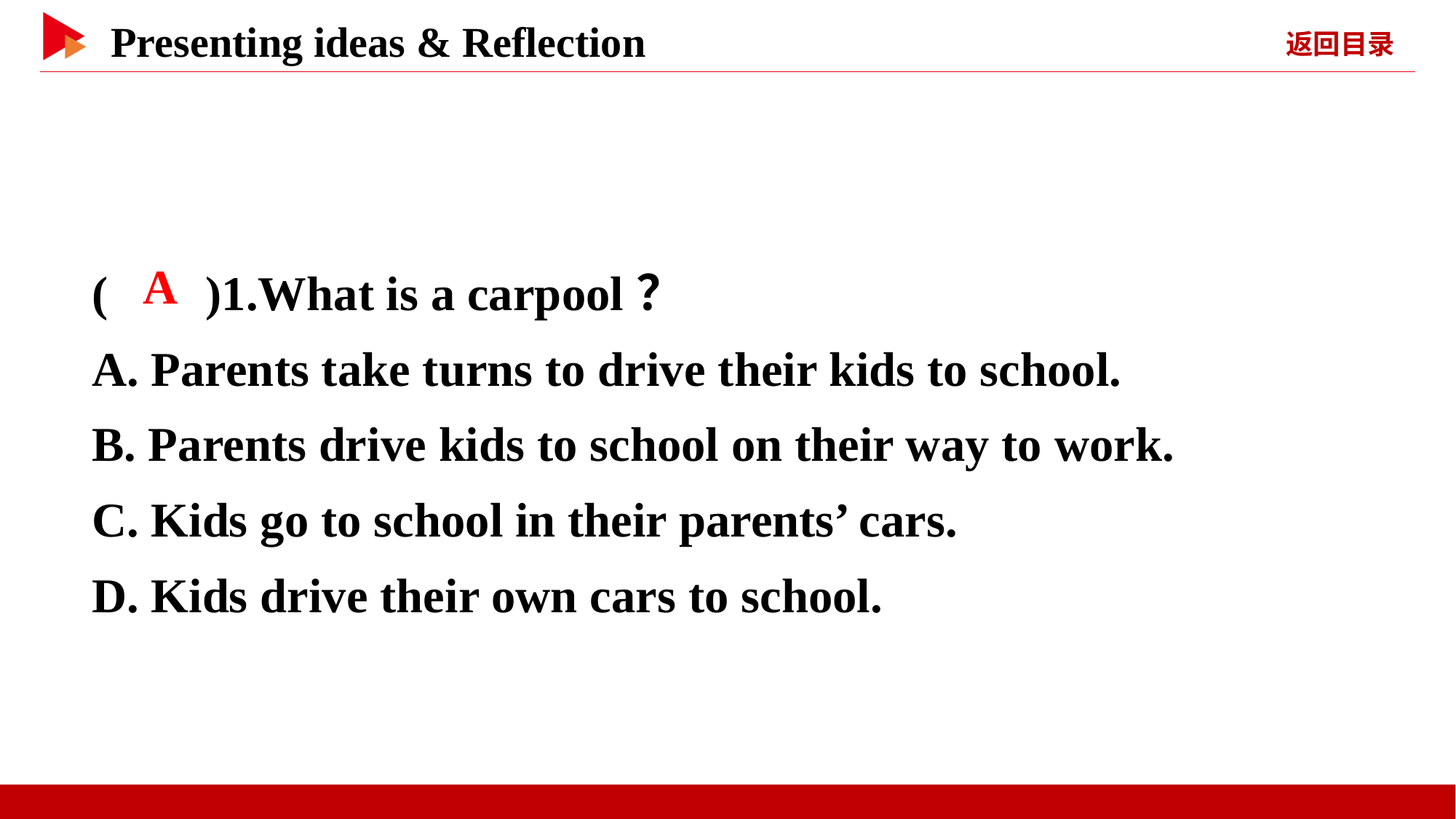

(        )1.What is a carpool？
A. Parents take turns to drive their kids to school.
B. Parents drive kids to school on their way to work.
C. Kids go to school in their parents’ cars.
D. Kids drive their own cars to school.
   A